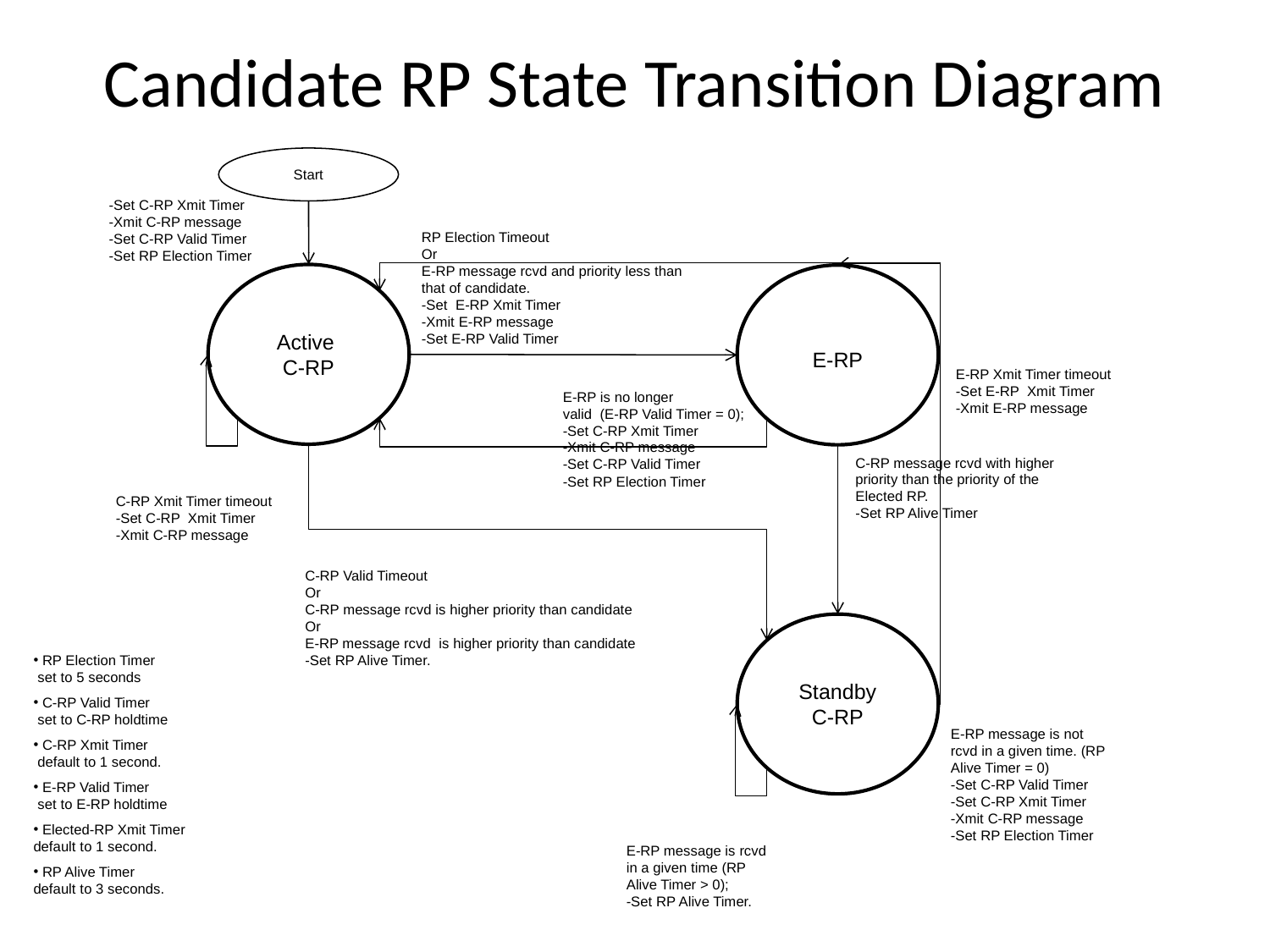

# Candidate RP State Transition Diagram
Start
-Set C-RP Xmit Timer
-Xmit C-RP message
-Set C-RP Valid Timer
-Set RP Election Timer
RP Election Timeout
Or
E-RP message rcvd and priority less than that of candidate.
-Set  E-RP Xmit Timer
-Xmit E-RP message
-Set E-RP Valid Timer
Active
C-RP

E-RP

E-RP Xmit Timer timeout
-Set E-RP  Xmit Timer
-Xmit E-RP message
E-RP is no longer
valid  (E-RP Valid Timer = 0);
-Set C-RP Xmit Timer
-Xmit C-RP message
-Set C-RP Valid Timer
-Set RP Election Timer
C-RP message rcvd with higher priority than the priority of the Elected RP.
-Set RP Alive Timer
C-RP Xmit Timer timeout
-Set C-RP  Xmit Timer
-Xmit C-RP message
C-RP Valid Timeout
Or
C-RP message rcvd is higher priority than candidate
Or
E-RP message rcvd  is higher priority than candidate
-Set RP Alive Timer.

Standby
C-RP

 RP Election Timer
 set to 5 seconds
 C-RP Valid Timer
 set to C-RP holdtime
E-RP message is not rcvd in a given time. (RP Alive Timer = 0)
-Set C-RP Valid Timer
-Set C-RP Xmit Timer
-Xmit C-RP message
-Set RP Election Timer
 C-RP Xmit Timer
 default to 1 second.
 E-RP Valid Timer
 set to E-RP holdtime
 Elected-RP Xmit Timer default to 1 second.
E-RP message is rcvd in a given time (RP Alive Timer > 0);
-Set RP Alive Timer.
 RP Alive Timer
default to 3 seconds.